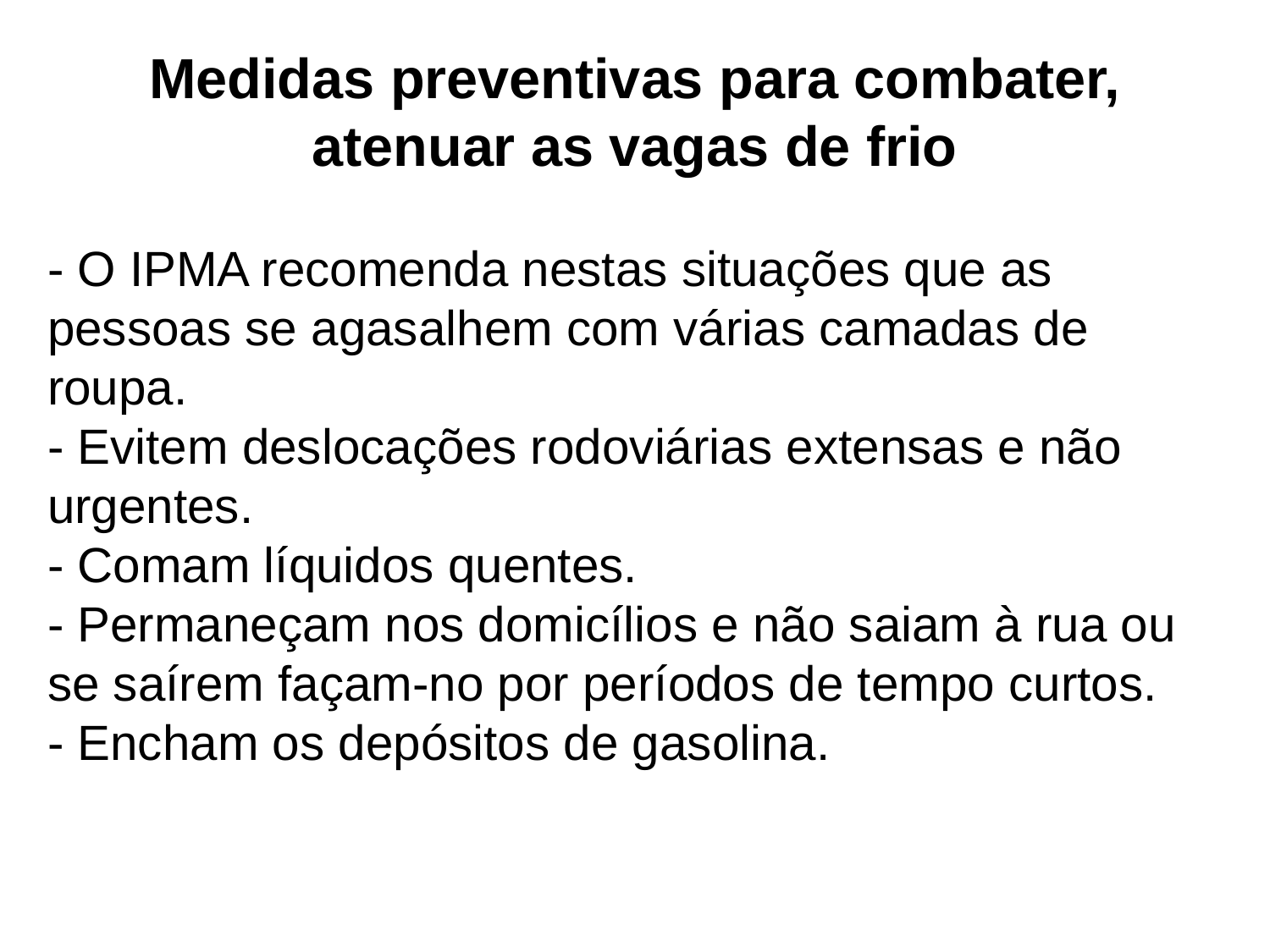

Medidas preventivas para combater, atenuar as vagas de frio

- O IPMA recomenda nestas situações que as pessoas se agasalhem com várias camadas de roupa.
- Evitem deslocações rodoviárias extensas e não urgentes.
- Comam líquidos quentes.
- Permaneçam nos domicílios e não saiam à rua ou se saírem façam-no por períodos de tempo curtos.
- Encham os depósitos de gasolina.